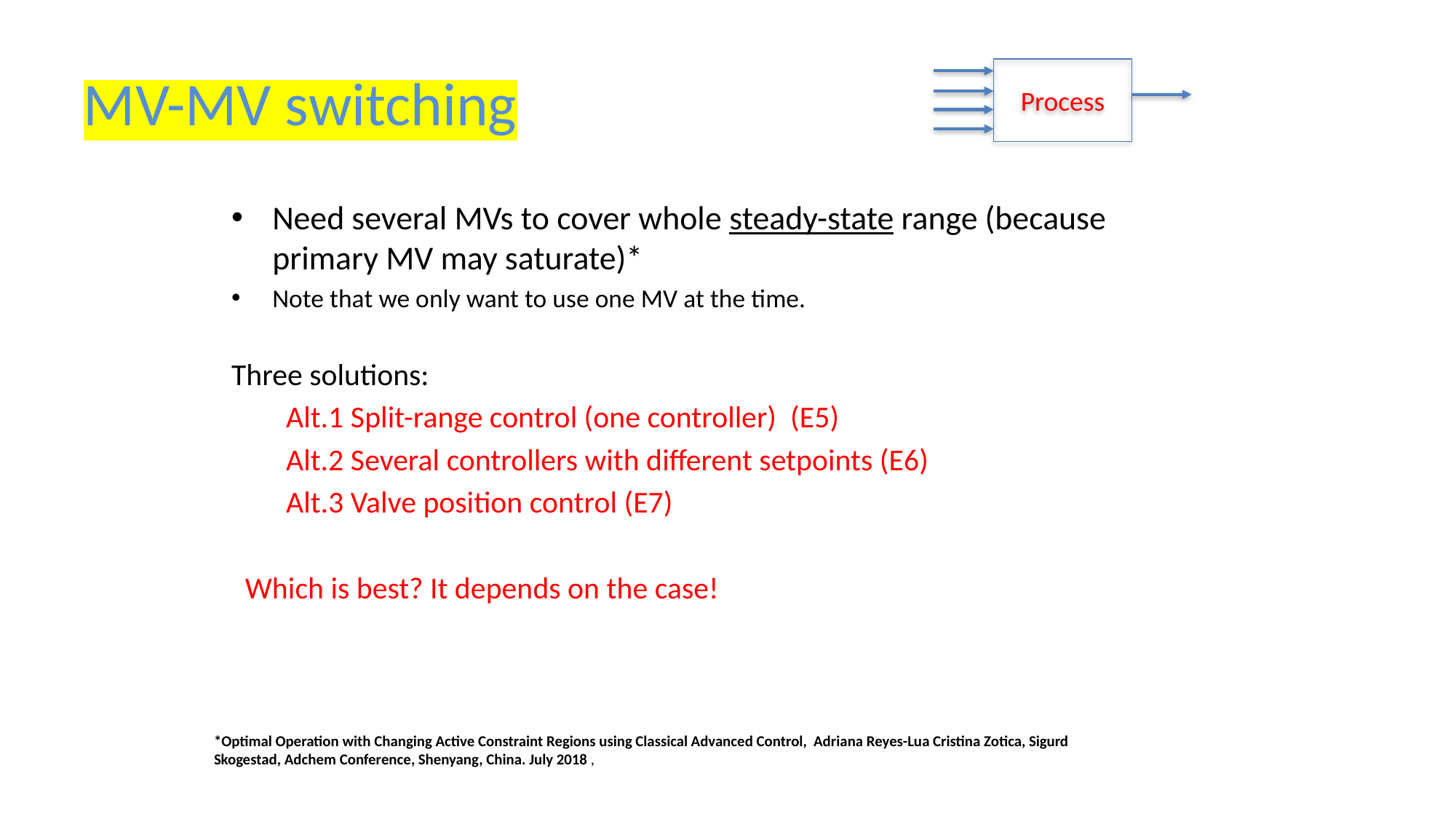

# MV-MV switching
Process
Need several MVs to cover whole steady-state range (because primary MV may saturate)*
Note that we only want to use one MV at the time.

Three solutions:
Alt.1 Split-range control (one controller)  (E5)
Alt.2 Several controllers with different setpoints (E6)
Alt.3 Valve position control (E7)

Which is best? It depends on the case!

*Optimal Operation with Changing Active Constraint Regions using Classical Advanced Control,  Adriana Reyes-Lua Cristina Zotica, Sigurd Skogestad, Adchem Conference, Shenyang, China. July 2018 ,